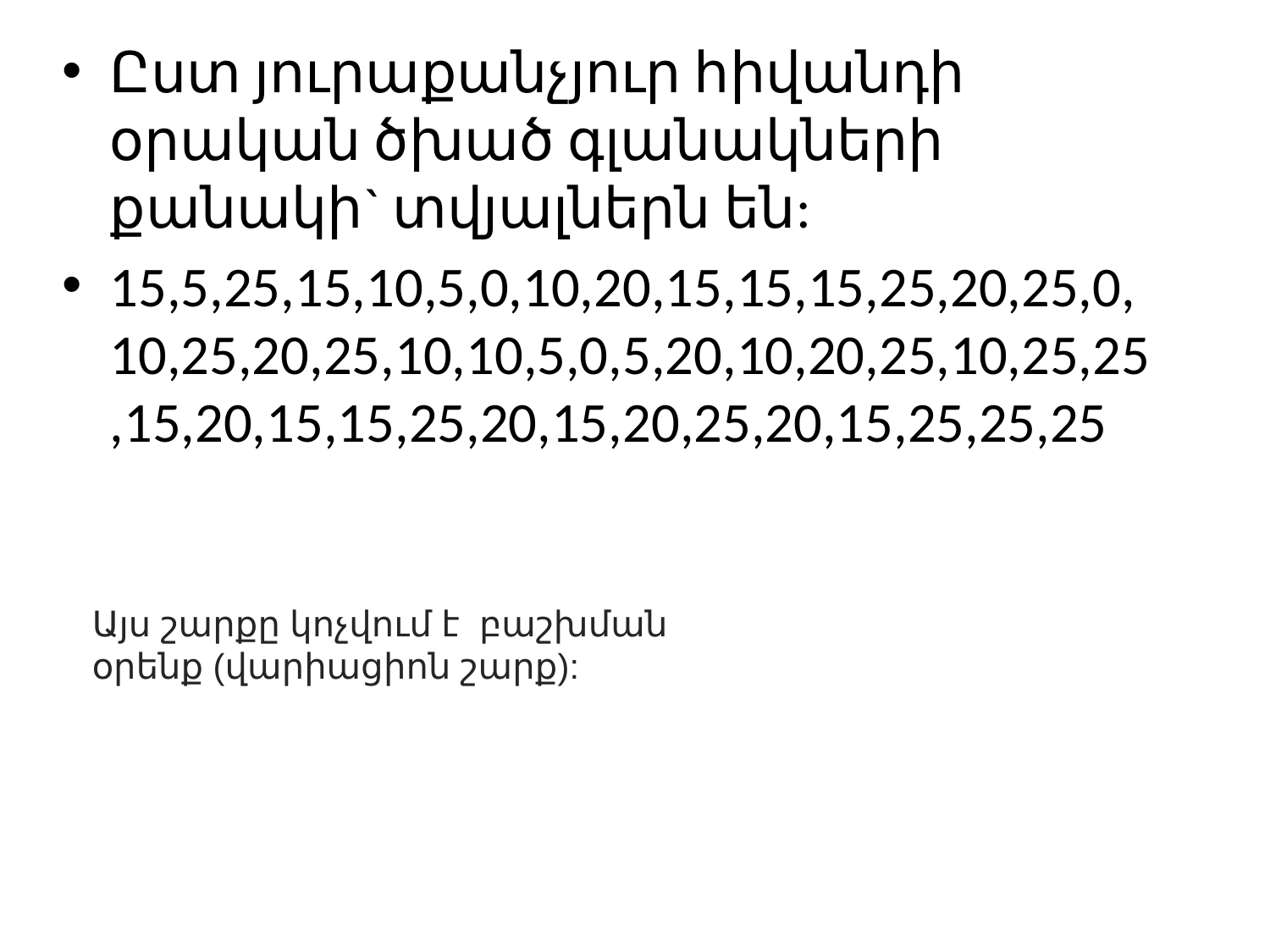

Ըստ յուրաքանչյուր հիվանդի օրական ծխած գլանակների քանակի` տվյալներն են:
15,5,25,15,10,5,0,10,20,15,15,15,25,20,25,0,10,25,20,25,10,10,5,0,5,20,10,20,25,10,25,25,15,20,15,15,25,20,15,20,25,20,15,25,25,25

Այս շարքը կոչվում է  բաշխման օրենք (վարիացիոն շարք):